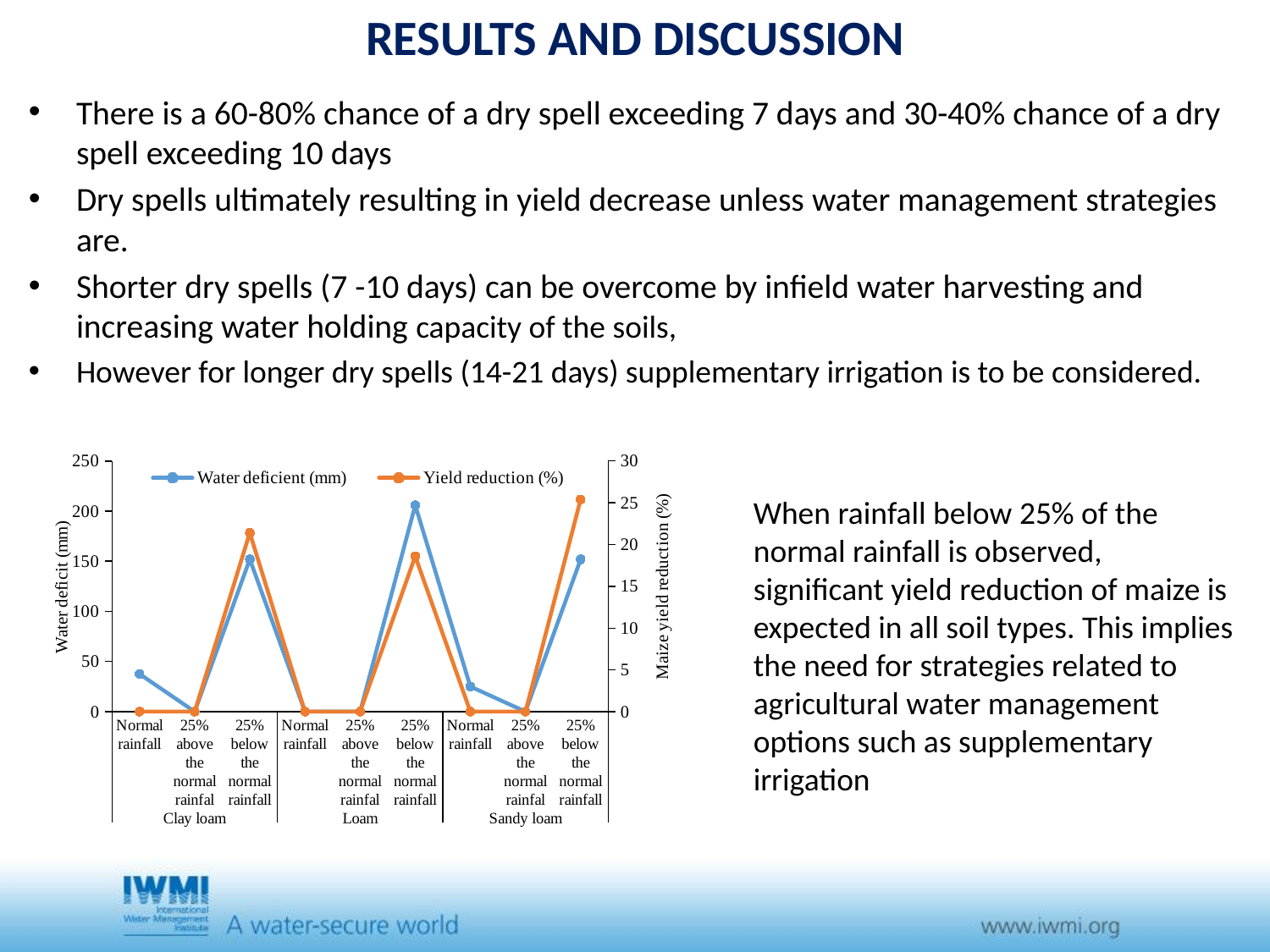

# Results and discussion
There is a 60-80% chance of a dry spell exceeding 7 days and 30-40% chance of a dry spell exceeding 10 days
Dry spells ultimately resulting in yield decrease unless water management strategies are.
Shorter dry spells (7 -10 days) can be overcome by infield water harvesting and increasing water holding capacity of the soils,
However for longer dry spells (14-21 days) supplementary irrigation is to be considered.

### Chart

| Category | Water deficient (mm) | Yield reduction (%) |
|---|---|---|
| Normal rainfall | 37.5 | 0.0 |
| 25% above the normal rainfal | 0.0 | 0.0 |
| 25% below the normal rainfall | 152.0 | 21.4 |
| Normal rainfall | 0.0 | 0.0 |
| 25% above the normal rainfal | 0.0 | 0.0 |
| 25% below the normal rainfall | 205.8 | 18.6 |
| Normal rainfall | 25.0 | 0.0 |
| 25% above the normal rainfal | 0.0 | 0.0 |
| 25% below the normal rainfall | 151.9 | 25.4 |
When rainfall below 25% of the normal rainfall is observed, significant yield reduction of maize is expected in all soil types. This implies the need for strategies related to agricultural water management options such as supplementary irrigation